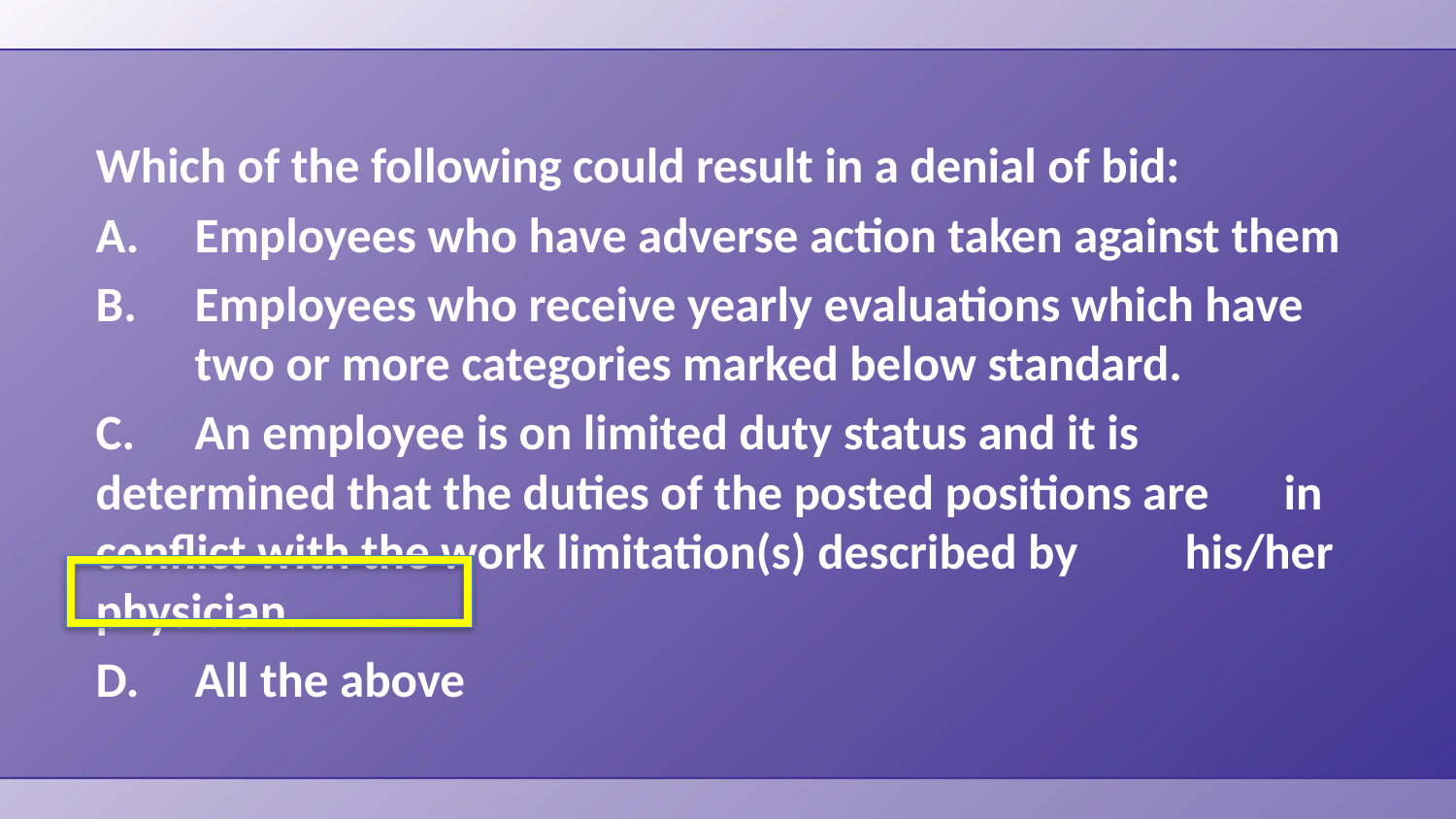

Which of the following could result in a denial of bid:
A.	Employees who have adverse action taken against them
B.	Employees who receive yearly evaluations which have 	two or more categories marked below standard.
C.	An employee is on limited duty status and it is 	determined that the duties of the posted positions are 	in conflict with the work limitation(s) described by 	his/her physician.
D.	All the above